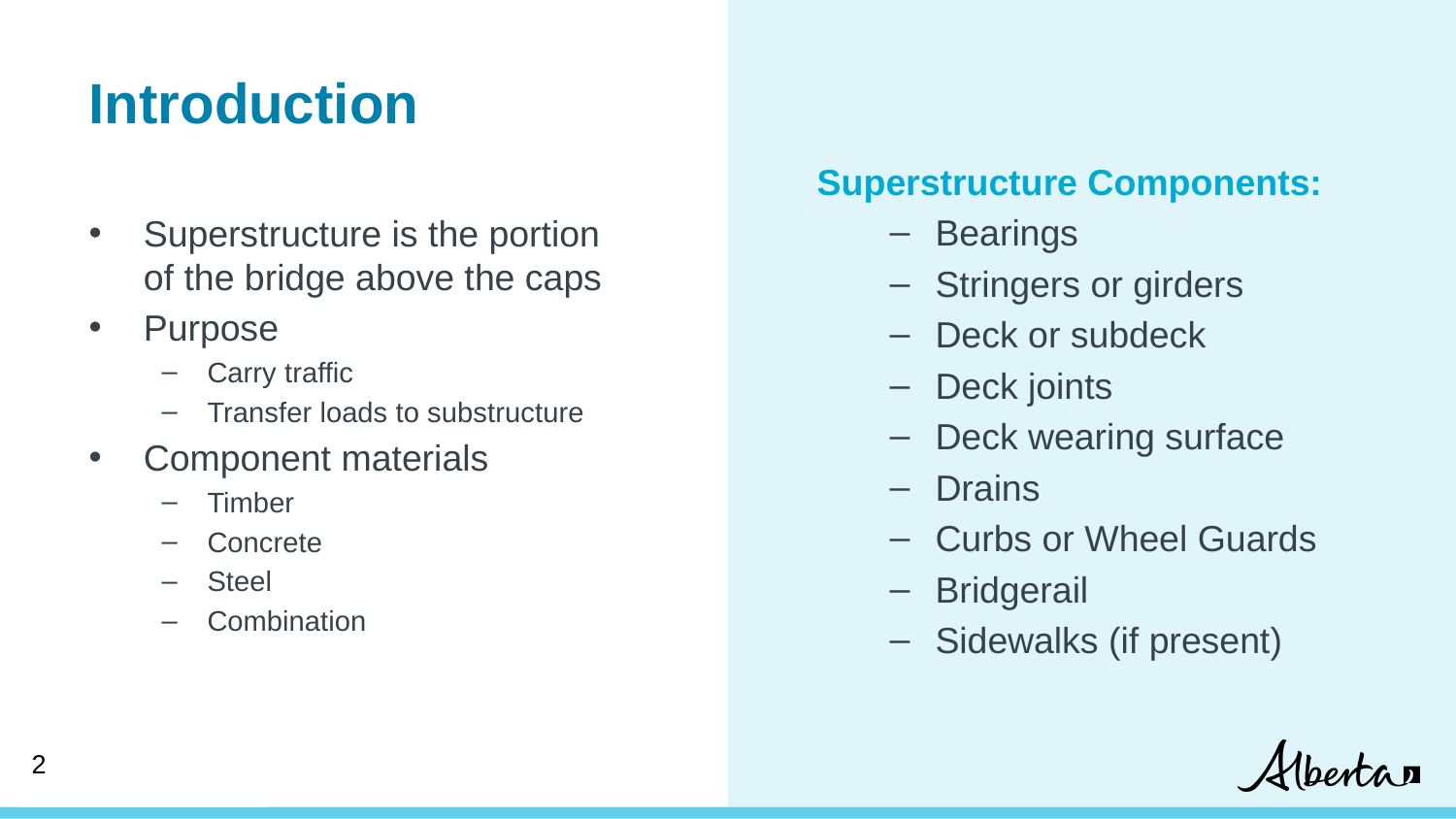

Introduction
Superstructure Components:
Bearings
Stringers or girders
Deck or subdeck
Deck joints
Deck wearing surface
Drains
Curbs or Wheel Guards
Bridgerail
Sidewalks (if present)

Superstructure is the portion of the bridge above the caps
Purpose
Carry traffic
Transfer loads to substructure
Component materials
Timber
Concrete
Steel
Combination

2